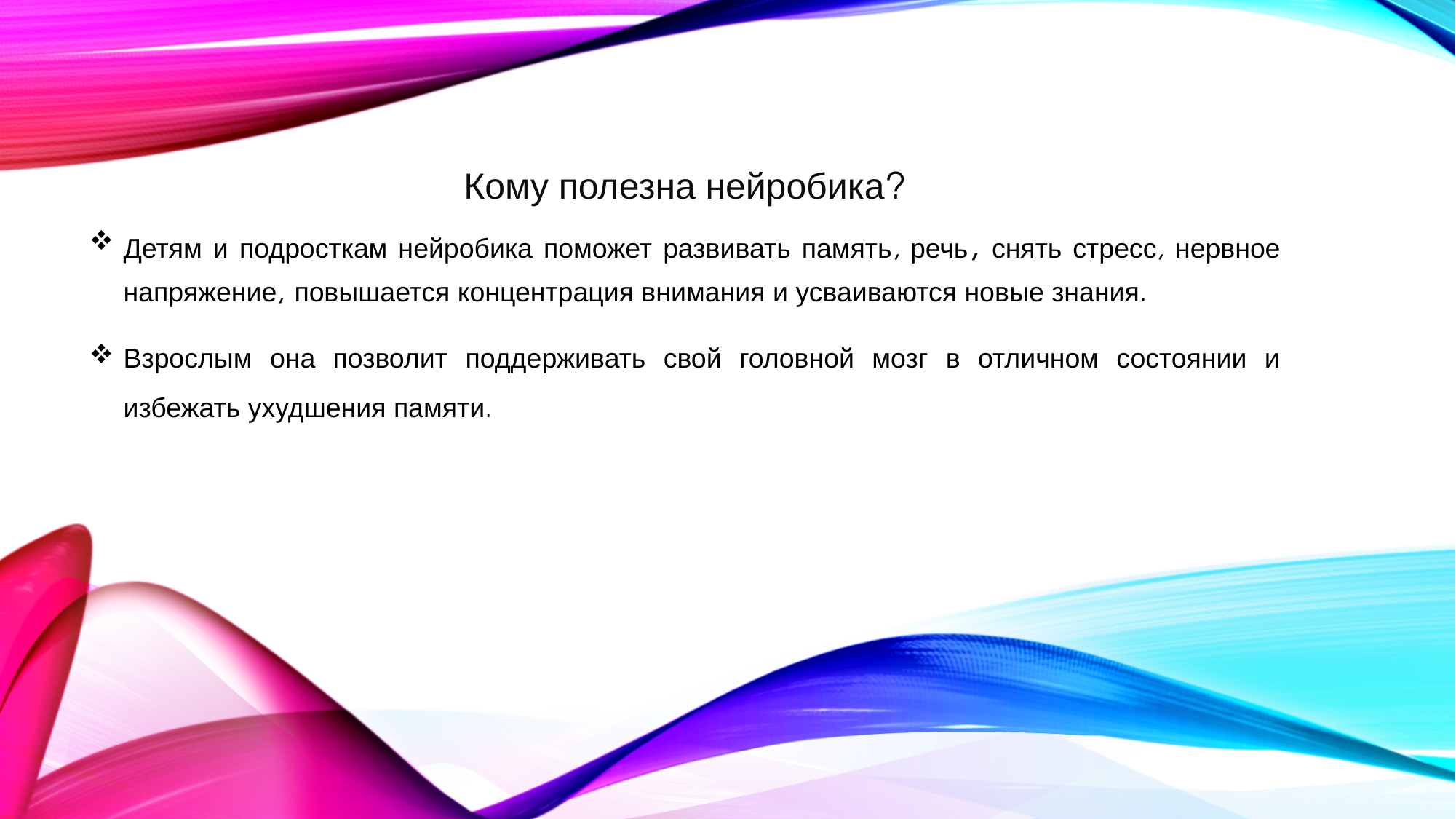

Кому полезна нейробика?
Детям и подросткам нейробика поможет развивать память, речь, снять стресс, нервное напряжение, повышается концентрация внимания и усваиваются новые знания.
Взрослым она позволит поддерживать свой головной мозг в отличном состоянии и избежать ухудшения памяти.
#